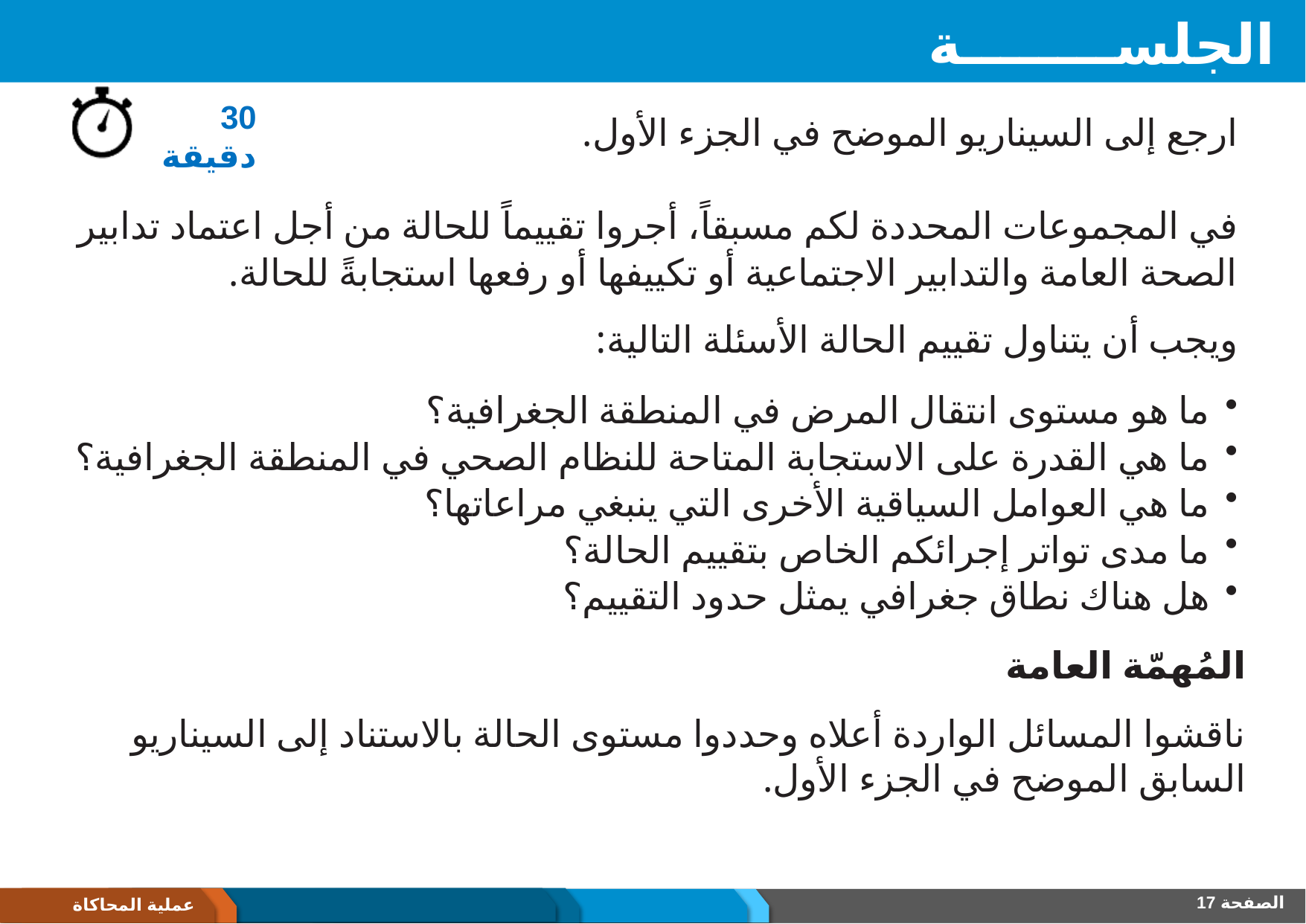

# الجلســــــــة 2

30 دقيقة
ارجع إلى السيناريو الموضح في الجزء الأول.

في المجموعات المحددة لكم مسبقاً، أجروا تقييماً للحالة من أجل اعتماد تدابير الصحة العامة والتدابير الاجتماعية أو تكييفها أو رفعها استجابةً للحالة.
ويجب أن يتناول تقييم الحالة الأسئلة التالية:
ما هو مستوى انتقال المرض في المنطقة الجغرافية؟
ما هي القدرة على الاستجابة المتاحة للنظام الصحي في المنطقة الجغرافية؟
ما هي العوامل السياقية الأخرى التي ينبغي مراعاتها؟
ما مدى تواتر إجرائكم الخاص بتقييم الحالة؟
هل هناك نطاق جغرافي يمثل حدود التقييم؟
المُهمّة العامة
ناقشوا المسائل الواردة أعلاه وحددوا مستوى الحالة بالاستناد إلى السيناريو السابق الموضح في الجزء الأول.
الصفحة 17
عملية المحاكاة